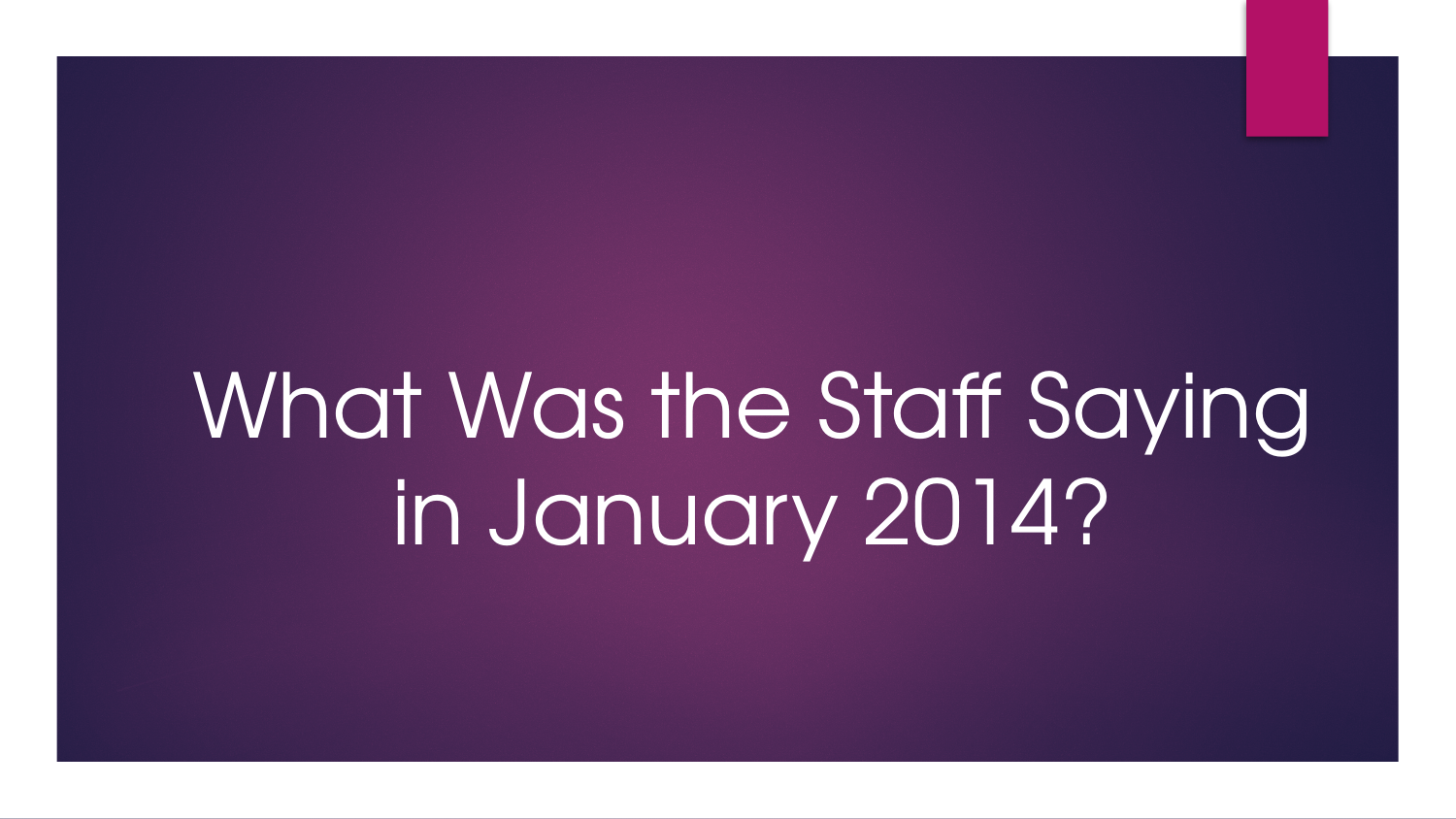

# What Was the Staff Saying in January 2014?